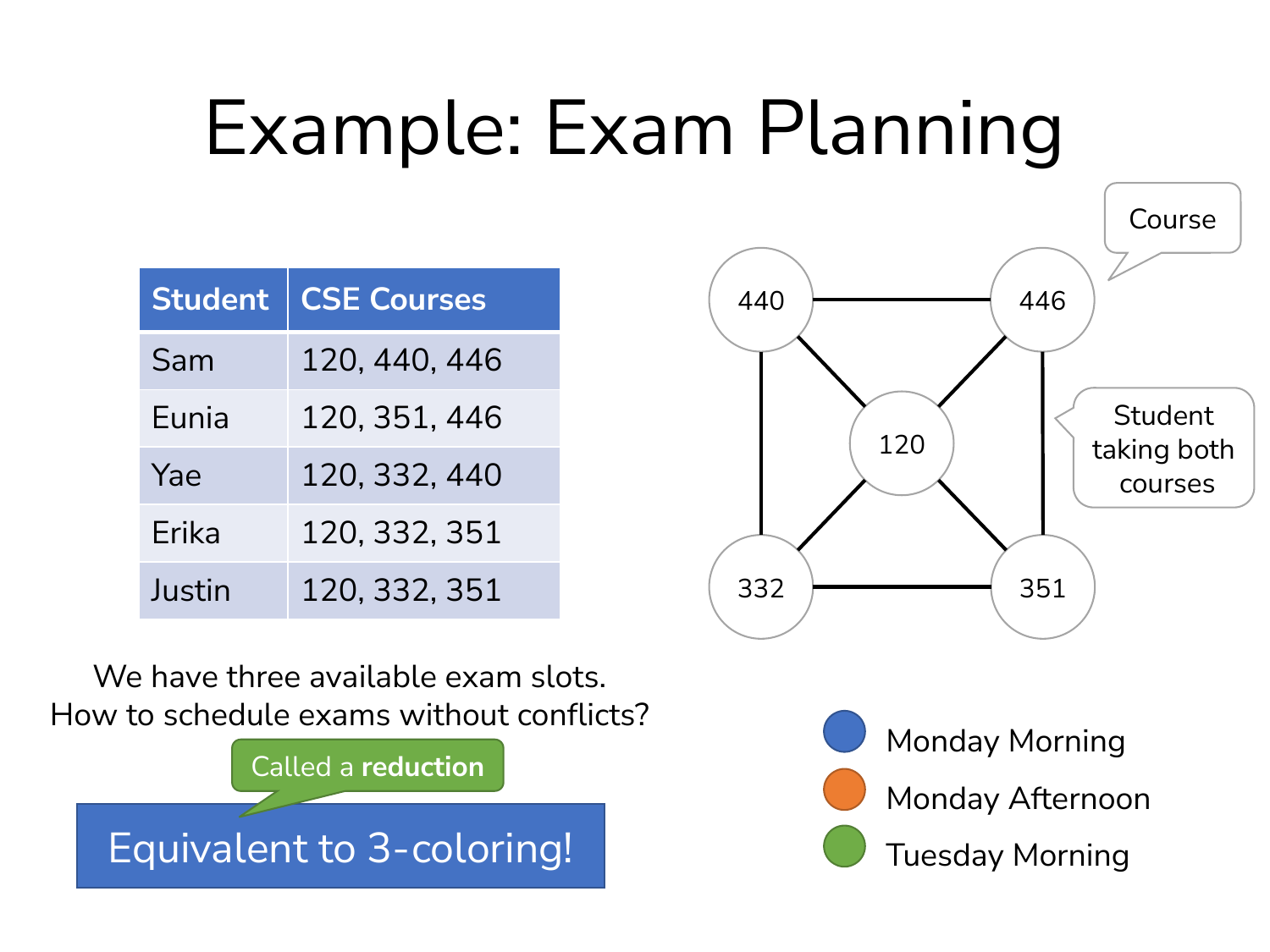

# Example: Exam Planning
Course
440
446
| Student | CSE Courses |
| --- | --- |
| Sam | 120, 440, 446 |
| Eunia | 120, 351, 446 |
| Yae | 120, 332, 440 |
| Erika | 120, 332, 351 |
| Justin | 120, 332, 351 |
Student taking both  courses
120
332
351
We have three available exam slots.
How to schedule exams without conflicts?
Monday Morning
Monday Afternoon
Tuesday Morning

Called a reduction

Equivalent to 3-coloring!